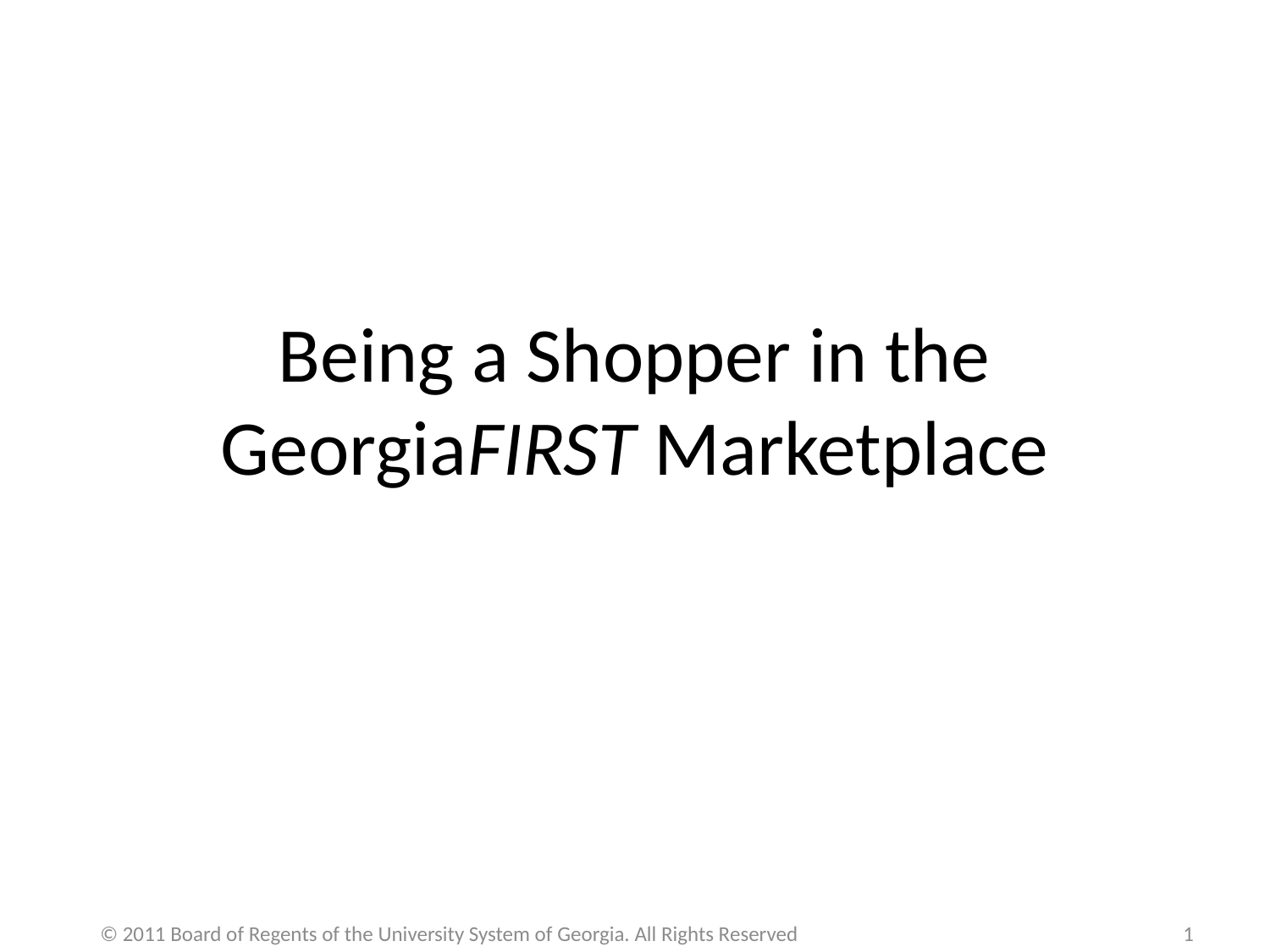

# Being a Shopper in the GeorgiaFIRST Marketplace

© 2011 Board of Regents of the University System of Georgia. All Rights Reserved
1